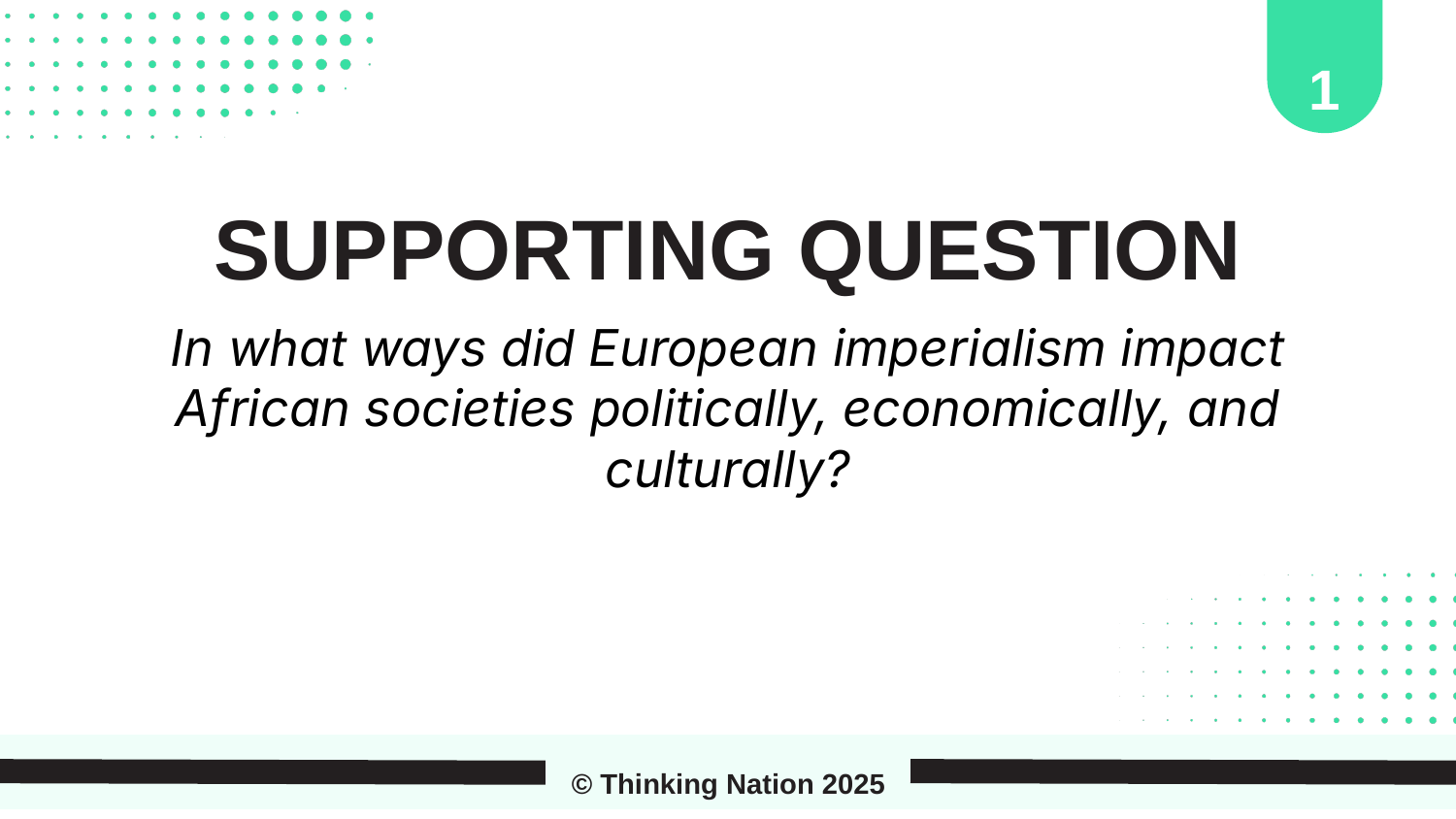

1
SUPPORTING QUESTION
In what ways did European imperialism impact African societies politically, economically, and culturally?

© Thinking Nation 2025